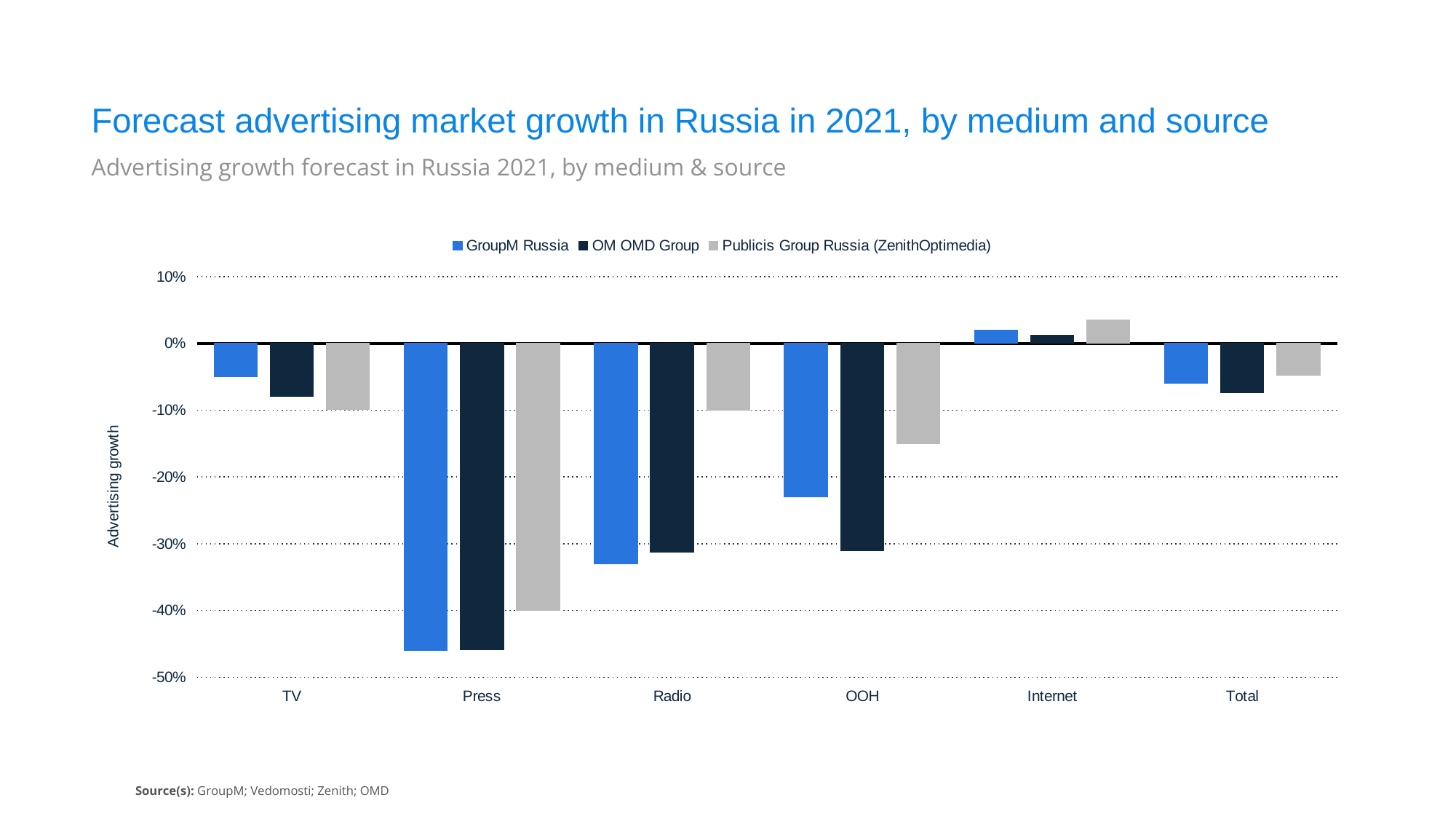

Forecast advertising market growth in Russia in 2021, by medium and source
Advertising growth forecast in Russia 2021, by medium & source

### Chart

| Category | GroupM Russia | OM OMD Group | Publicis Group Russia (ZenithOptimedia) |
|---|---|---|---|
| TV | -0.05 | -0.079 | -0.099 |
| Press | -0.46 | -0.459 | -0.4 |
| Radio | -0.33 | -0.313 | -0.1 |
| OOH | -0.23 | -0.31 | -0.15 |
| Internet | 0.02 | 0.012 | 0.035 |
| Total | -0.06 | -0.074 | -0.048 |
Source(s): GroupM; Vedomosti; Zenith; OMD